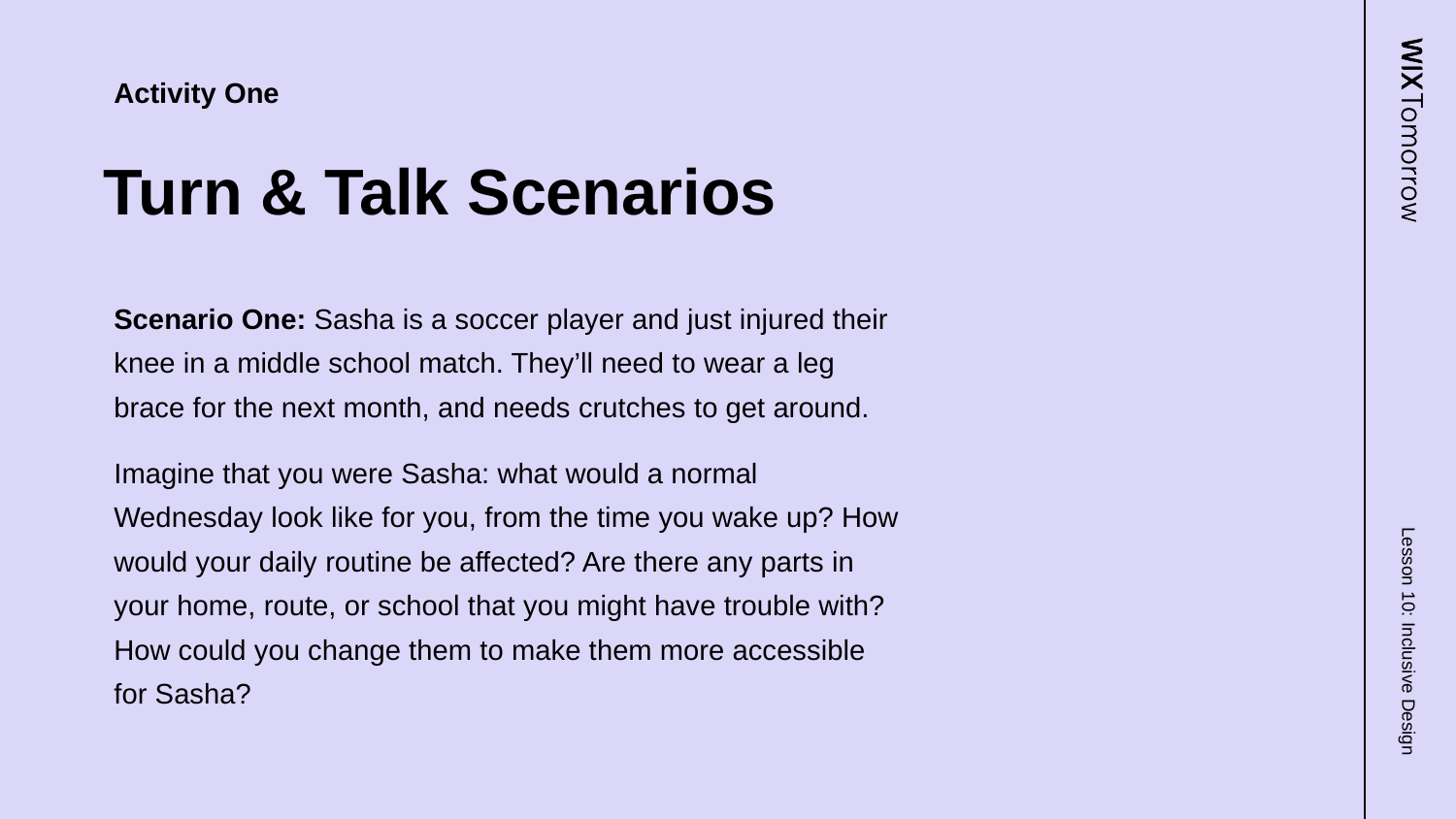

Activity One
# Turn & Talk Scenarios
Scenario One: Sasha is a soccer player and just injured their knee in a middle school match. They’ll need to wear a leg brace for the next month, and needs crutches to get around.
Imagine that you were Sasha: what would a normal Wednesday look like for you, from the time you wake up? How would your daily routine be affected? Are there any parts in your home, route, or school that you might have trouble with? How could you change them to make them more accessible for Sasha?